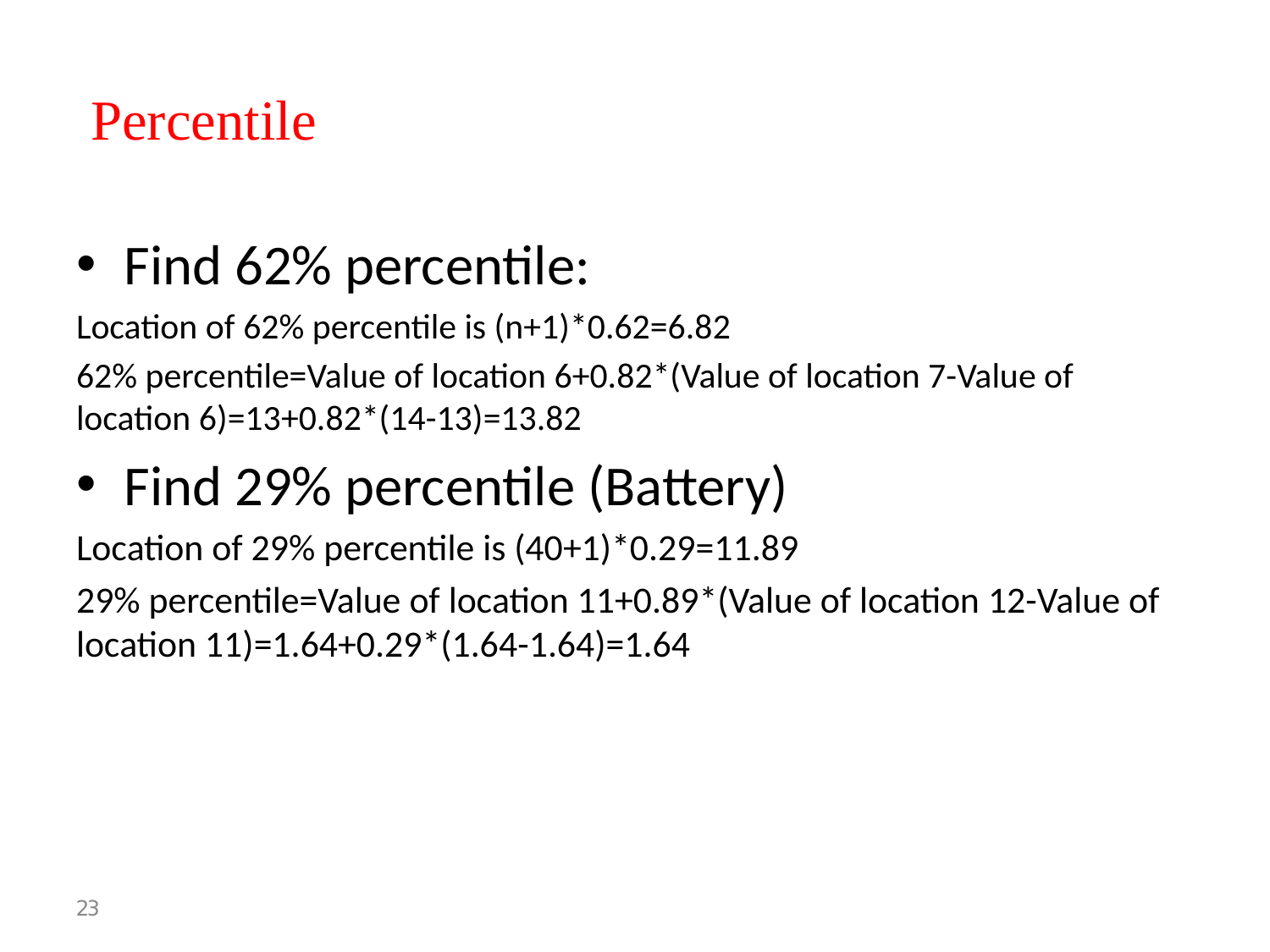

# Percentile
Find 62% percentile:
Location of 62% percentile is (n+1)*0.62=6.82
62% percentile=Value of location 6+0.82*(Value of location 7-Value of location 6)=13+0.82*(14-13)=13.82
Find 29% percentile (Battery)
Location of 29% percentile is (40+1)*0.29=11.89
29% percentile=Value of location 11+0.89*(Value of location 12-Value of location 11)=1.64+0.29*(1.64-1.64)=1.64

23